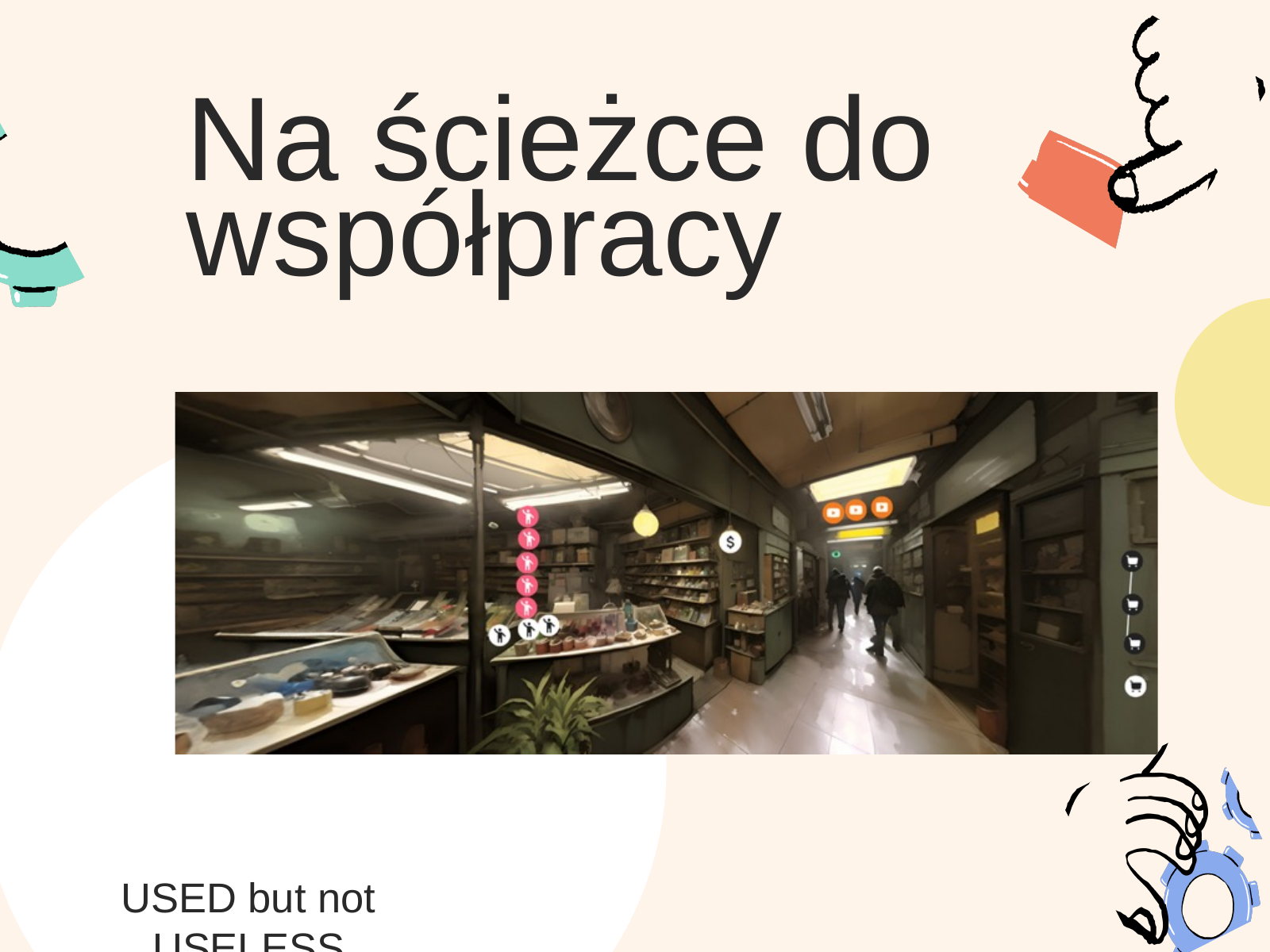

Na ścieżce do współpracy

USED but not USELESS